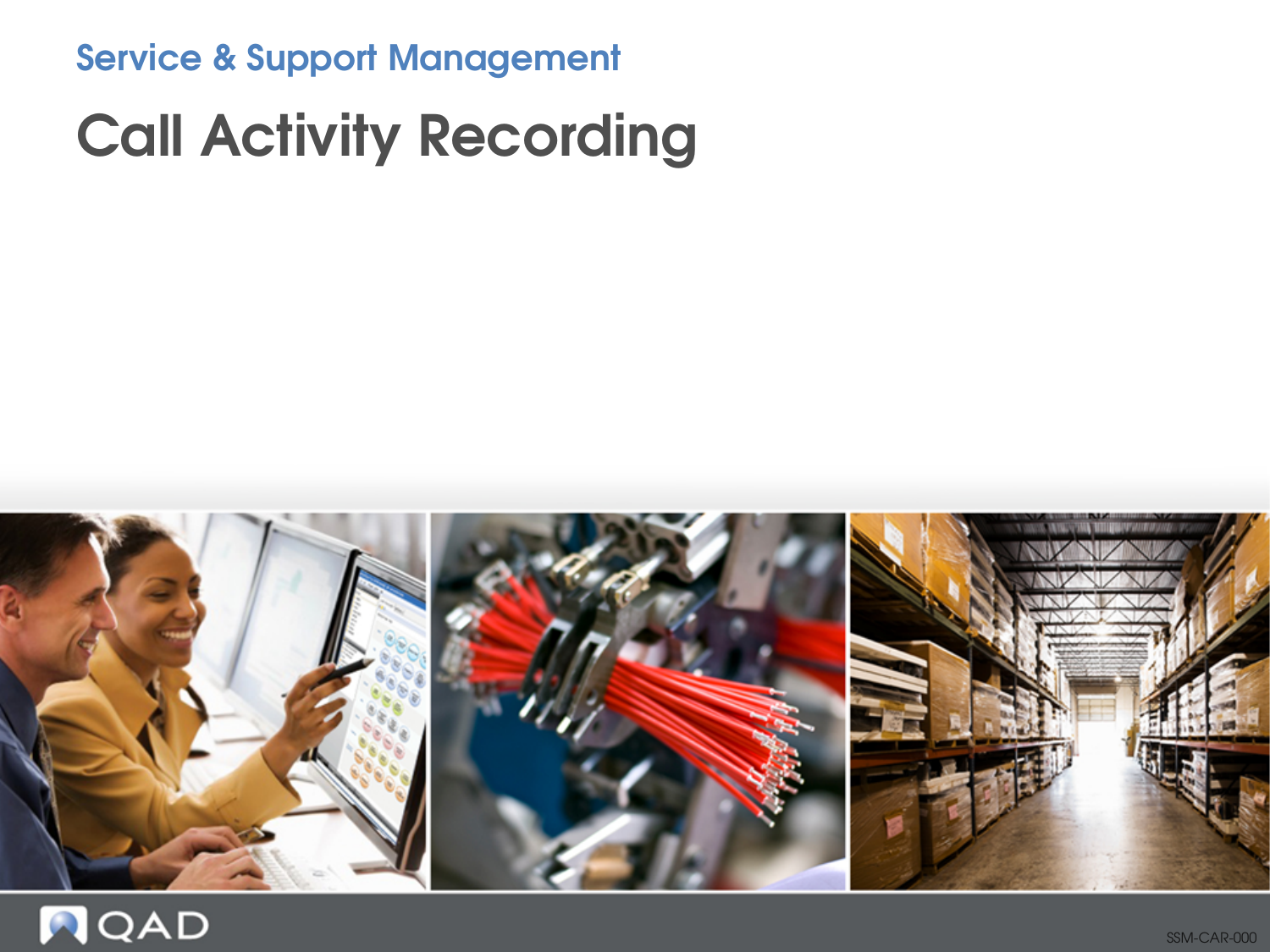

Service & Support Management
# Call Activity Recording

SSM-CAR-000